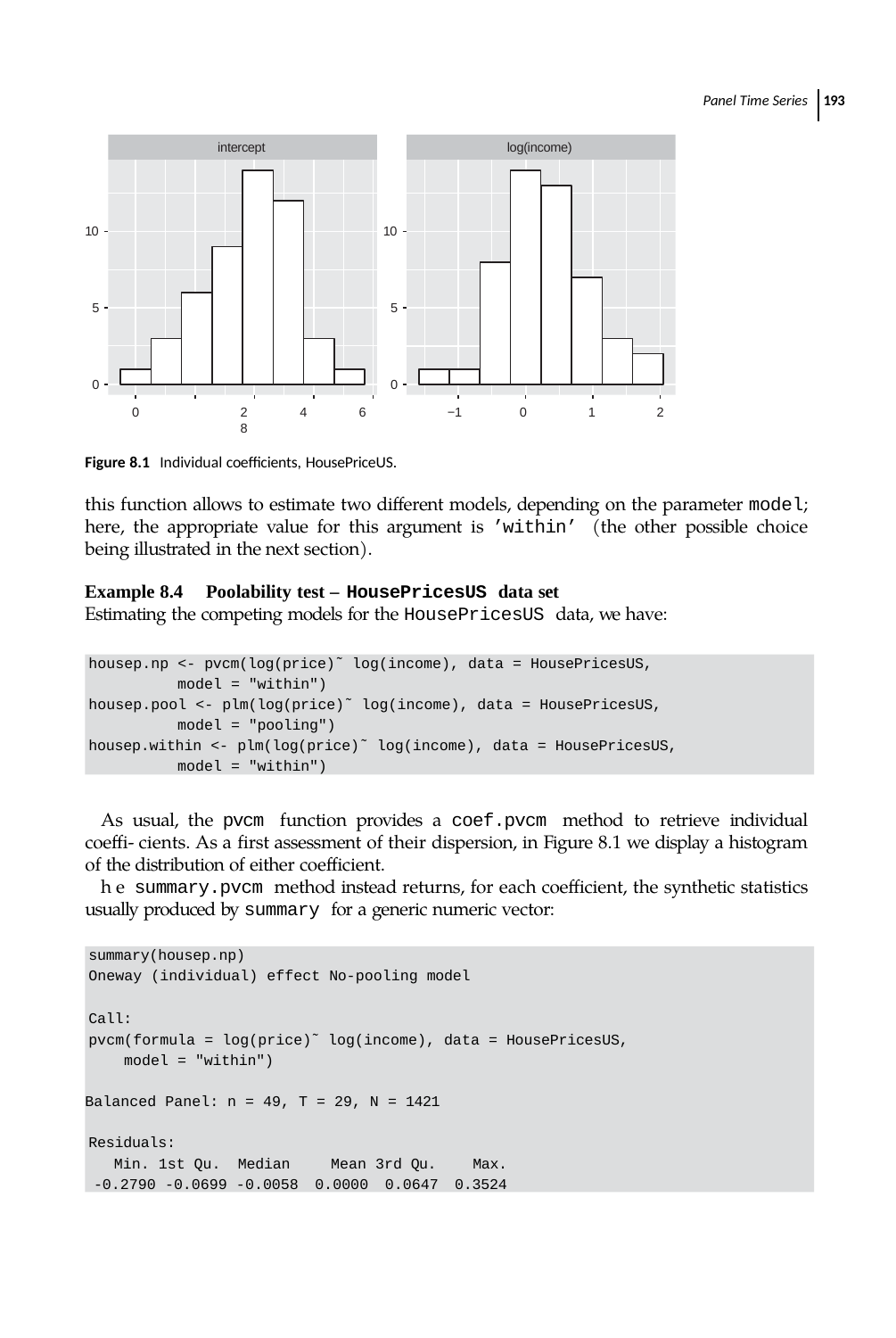

Panel Time Series  193

intercept
log(income)
10
10

5
5
0
0
0	2	4	6	8

Figure 8.1 Individual coefficients, HousePriceUS.
−1
0
1
2
this function allows to estimate two different models, depending on the parameter model; here, the appropriate value for this argument is ’within’ (the other possible choice being illustrated in the next section).

Example 8.4  Poolability test – HousePricesUS data set
Estimating the competing models for the HousePricesUS data, we have:
housep.np <- pvcm(log(price) ̃ log(income), data = HousePricesUS,
model = "within")
housep.pool <- plm(log(price) ̃ log(income), data = HousePricesUS, model = "pooling")
housep.within <- plm(log(price) ̃ log(income), data = HousePricesUS, model = "within")
As usual, the pvcm function provides a coef.pvcm method to retrieve individual coeﬃ- cients. As a ﬁrst assessment of their dispersion, in Figure 8.1 we display a histogram of the distribution of either coeﬃcient.
he summary.pvcm method instead returns, for each coeﬃcient, the synthetic statistics usually produced by summary for a generic numeric vector:
summary(housep.np)
Oneway (individual) effect No-pooling model

Call:
pvcm(formula = log(price) ̃ log(income), data = HousePricesUS, model = "within")
Balanced Panel: n = 49, T = 29, N = 1421 Residuals:
Min. 1st Qu. Median	Mean 3rd Qu.	Max.
-0.2790 -0.0699 -0.0058 0.0000 0.0647 0.3524